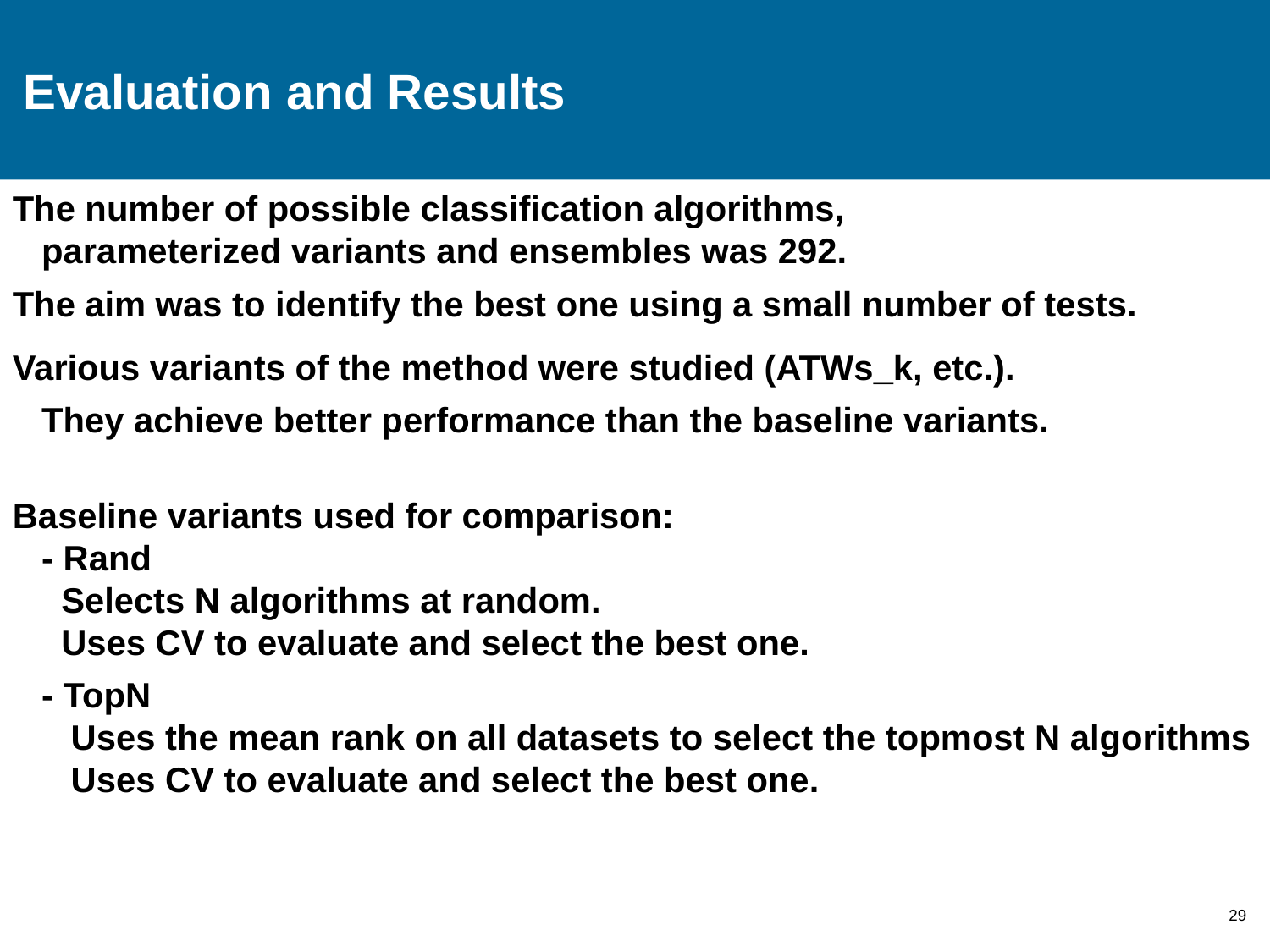

# Evaluation and Results
The number of possible classification algorithms,
   parameterized variants and ensembles was 292.
The aim was to identify the best one using a small number of tests.
Various variants of the method were studied (ATWs_k, etc.).
   They achieve better performance than the baseline variants.

Baseline variants used for comparison:
   - Rand
     Selects N algorithms at random.
     Uses CV to evaluate and select the best one.
   - TopN
      Uses the mean rank on all datasets to select the topmost N algorithms
      Uses CV to evaluate and select the best one.

29